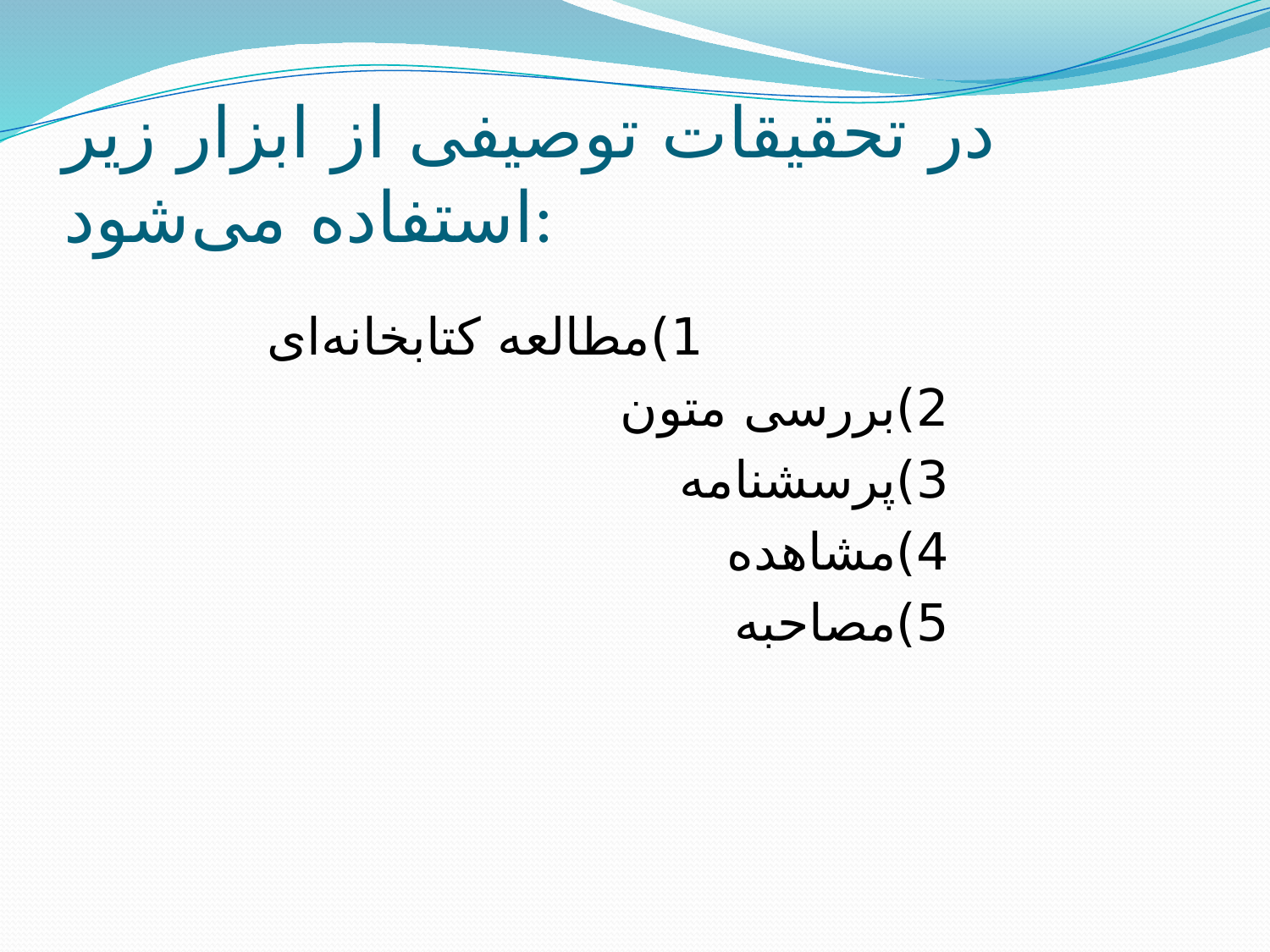

# در تحقیقات توصیفی از ابزار زیر استفاده می‌شود:

                                  1)مطالعه کتابخانه‌ای
				 2)بررسی متون
				 3)پرسشنامه
				 4)مشاهده
				 5)مصاحبه